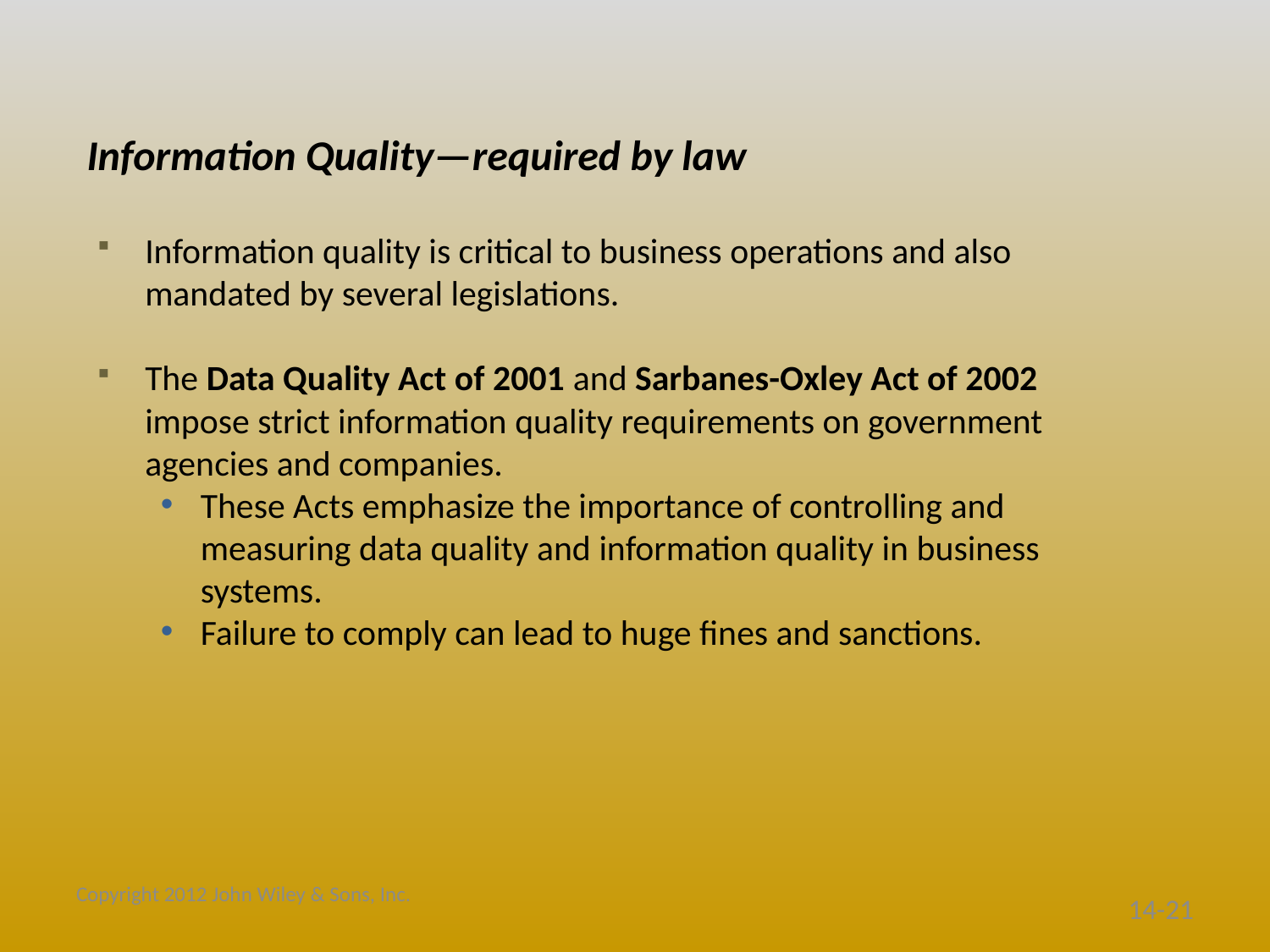

# Information Quality—required by law
Information quality is critical to business operations and also mandated by several legislations.
The Data Quality Act of 2001 and Sarbanes-Oxley Act of 2002 impose strict information quality requirements on government agencies and companies.
These Acts emphasize the importance of controlling and measuring data quality and information quality in business systems.
Failure to comply can lead to huge fines and sanctions.

Copyright 2012 John Wiley & Sons, Inc.
14-21